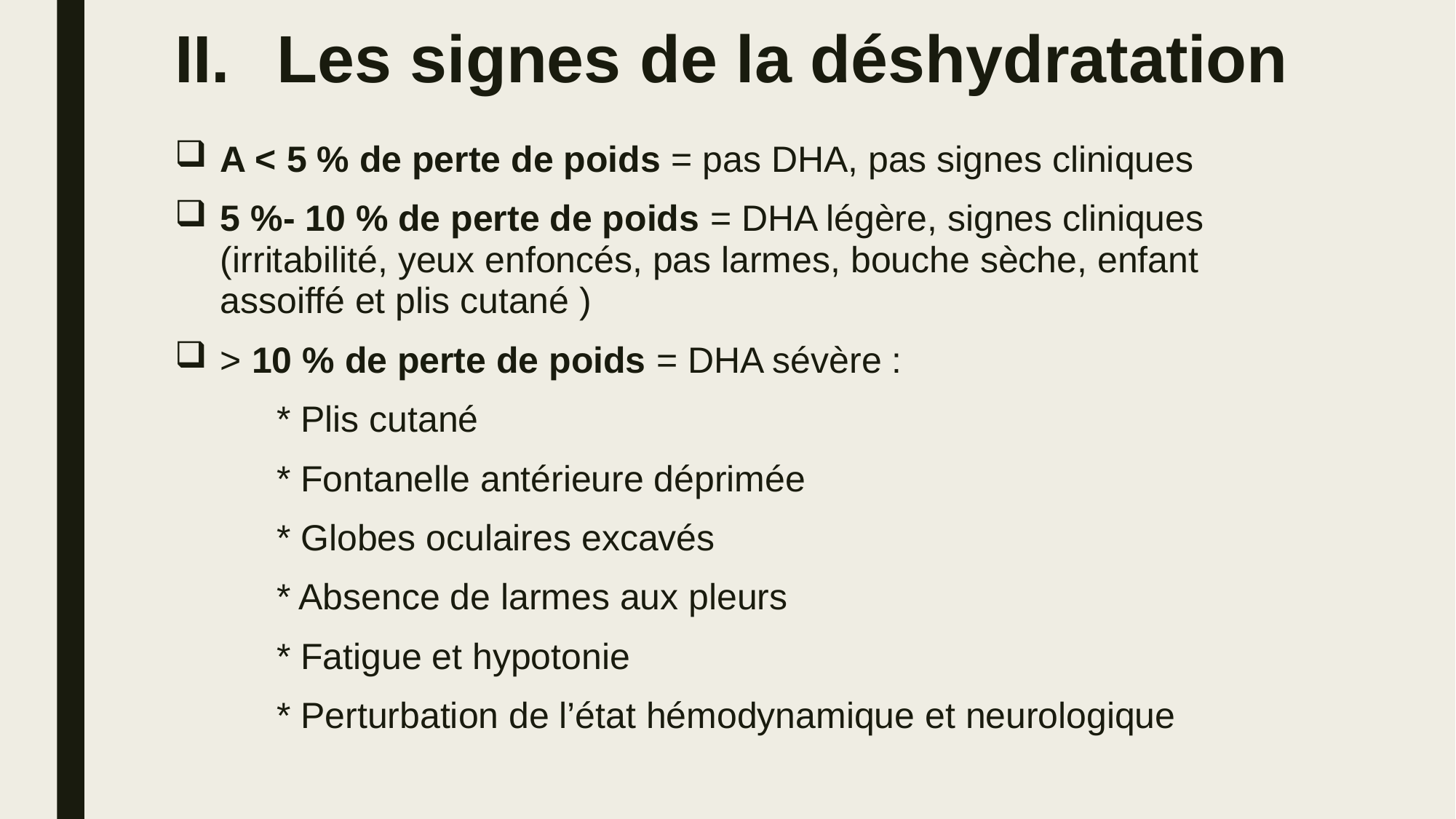

# Les signes de la déshydratation
A < 5 % de perte de poids = pas DHA, pas signes cliniques
5 %- 10 % de perte de poids = DHA légère, signes cliniques (irritabilité, yeux enfoncés, pas larmes, bouche sèche, enfant assoiffé et plis cutané )
> 10 % de perte de poids = DHA sévère :
          * Plis cutané
          * Fontanelle antérieure déprimée
          * Globes oculaires excavés
          * Absence de larmes aux pleurs
          * Fatigue et hypotonie
          * Perturbation de l’état hémodynamique et neurologique